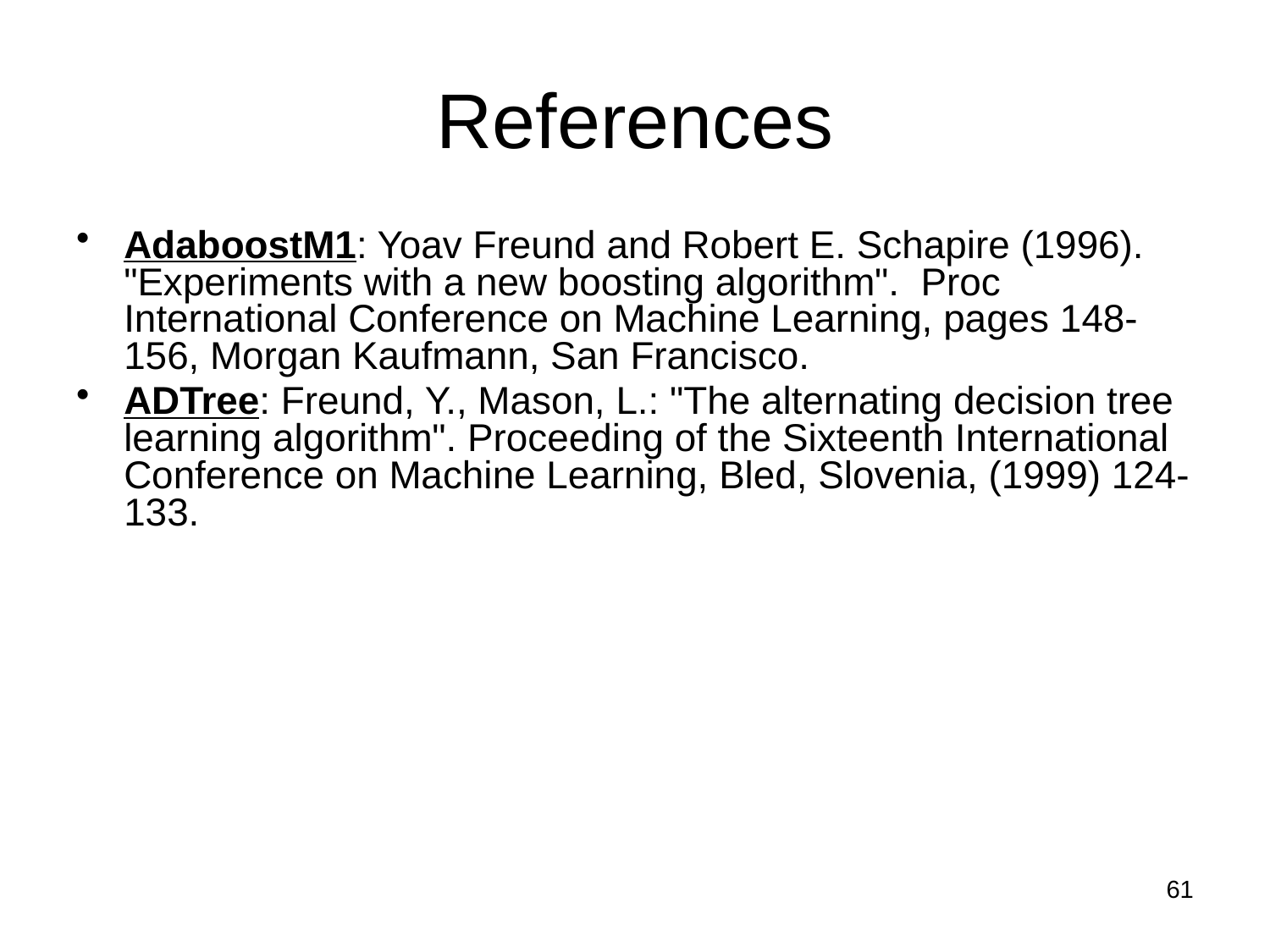

# References
AdaboostM1: Yoav Freund and Robert E. Schapire (1996). "Experiments with a new boosting algorithm".  Proc International Conference on Machine Learning, pages 148-156, Morgan Kaufmann, San Francisco.
ADTree: Freund, Y., Mason, L.: "The alternating decision tree learning algorithm". Proceeding of the Sixteenth International Conference on Machine Learning, Bled, Slovenia, (1999) 124-133.
61